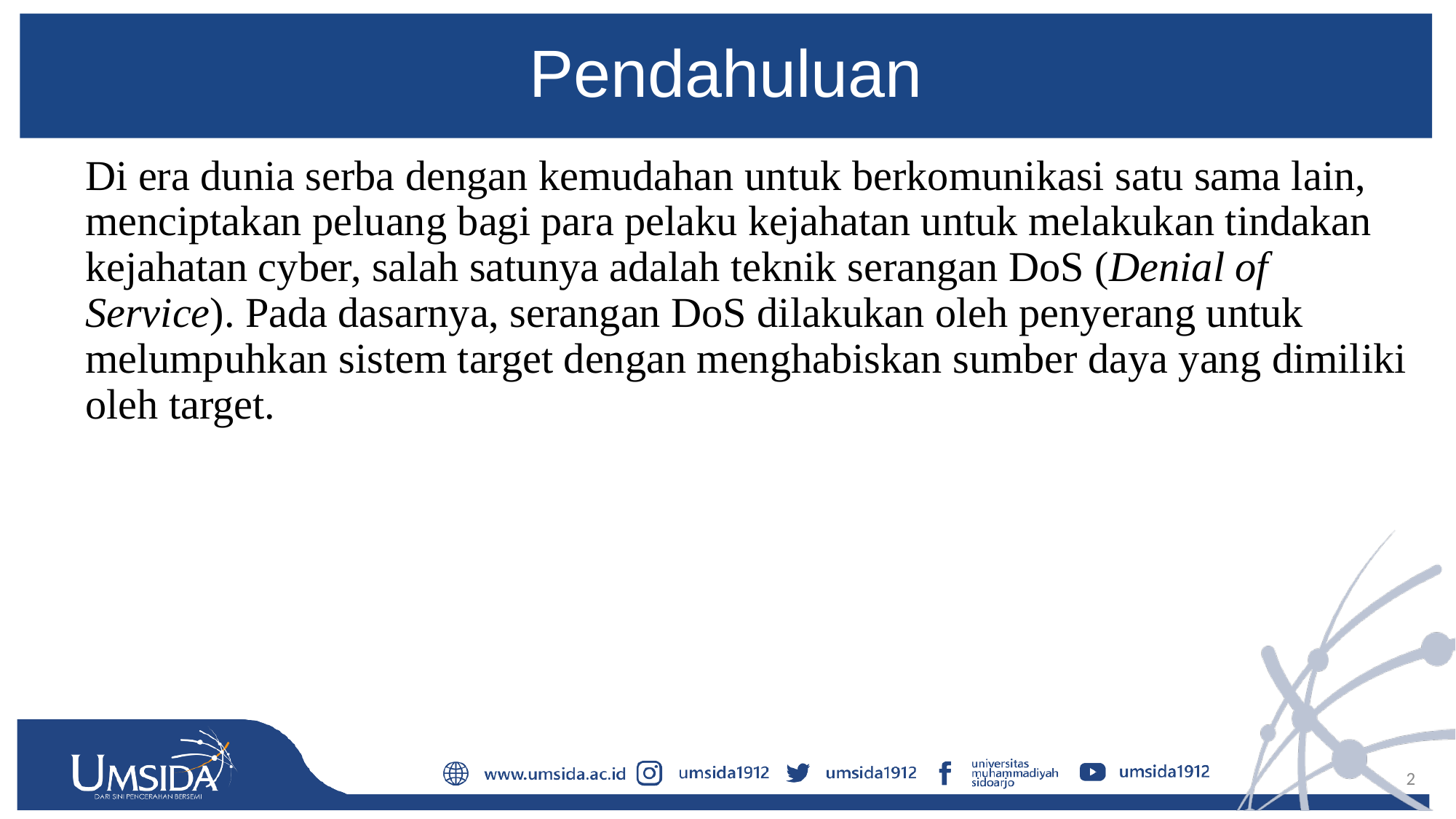

# Pendahuluan
	Di era dunia serba dengan kemudahan untuk berkomunikasi satu sama lain, menciptakan peluang bagi para pelaku kejahatan untuk melakukan tindakan kejahatan cyber, salah satunya adalah teknik serangan DoS (Denial of Service). Pada dasarnya, serangan DoS dilakukan oleh penyerang untuk melumpuhkan sistem target dengan menghabiskan sumber daya yang dimiliki oleh target.